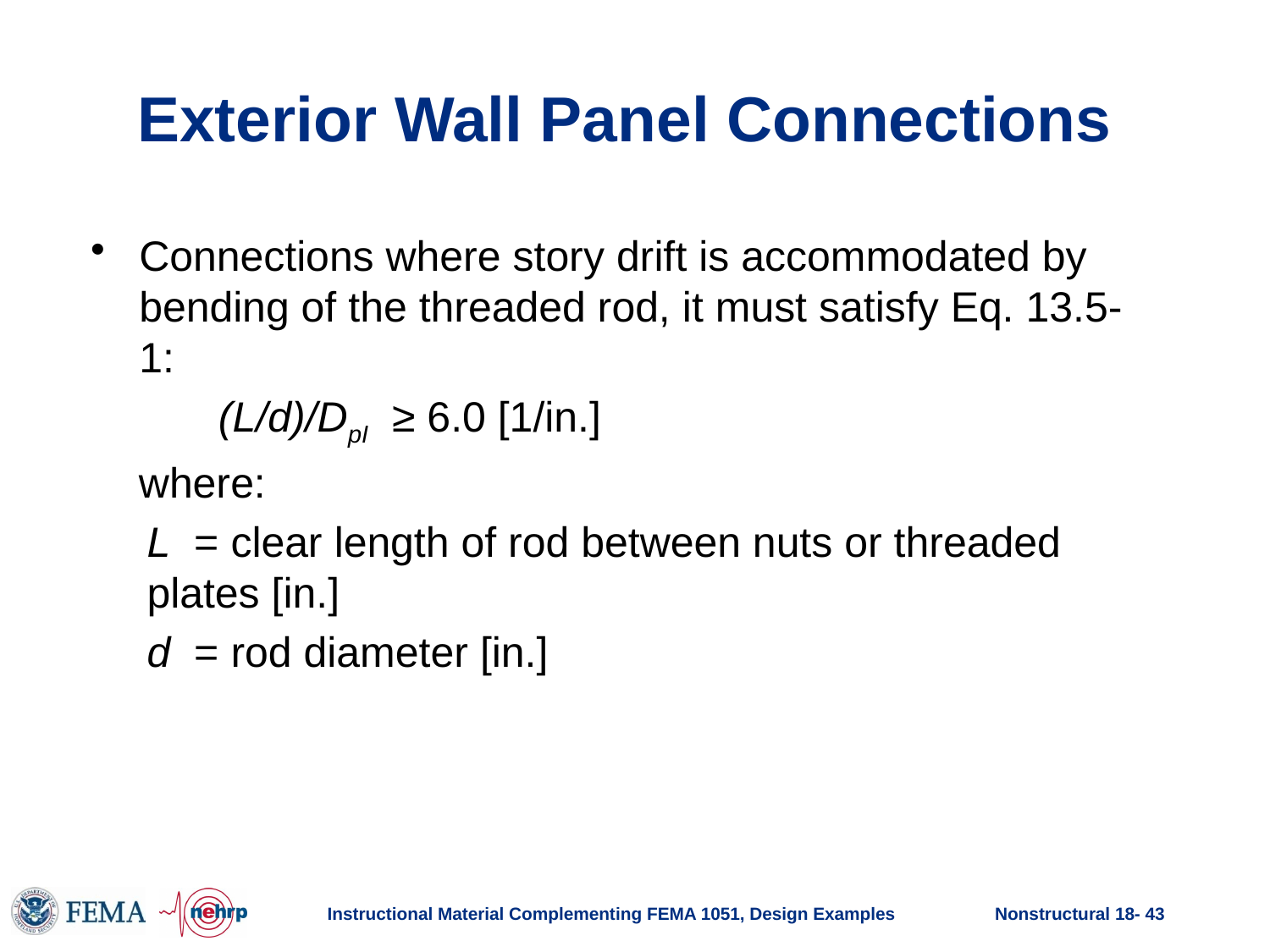

# Exterior Wall Panel Connections
Connections where story drift is accommodated by bending of the threaded rod, it must satisfy Eq. 13.5-1:
	(L/d)/DpI  ≥ 6.0 [1/in.]
    where:
L  = clear length of rod between nuts or threaded plates [in.]
d  = rod diameter [in.]

Instructional Material Complementing FEMA 1051, Design Examples
Nonstructural 18- 43